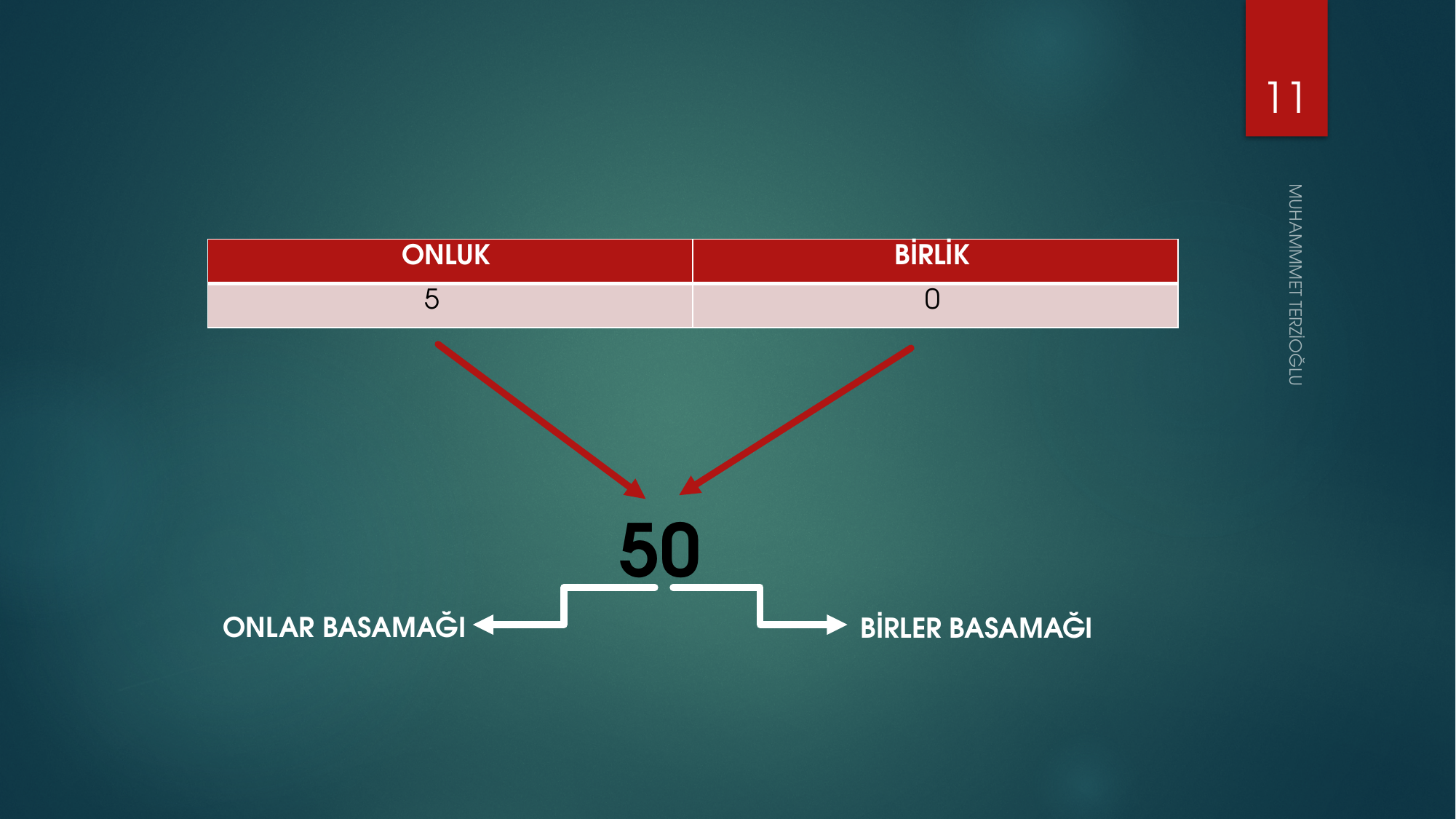

11
| ONLUK | BİRLİK |
| --- | --- |
| 5 | 0 |
MUHAMMMET TERZİOĞLU
    50
ONLAR BASAMAĞI
BİRLER BASAMAĞI